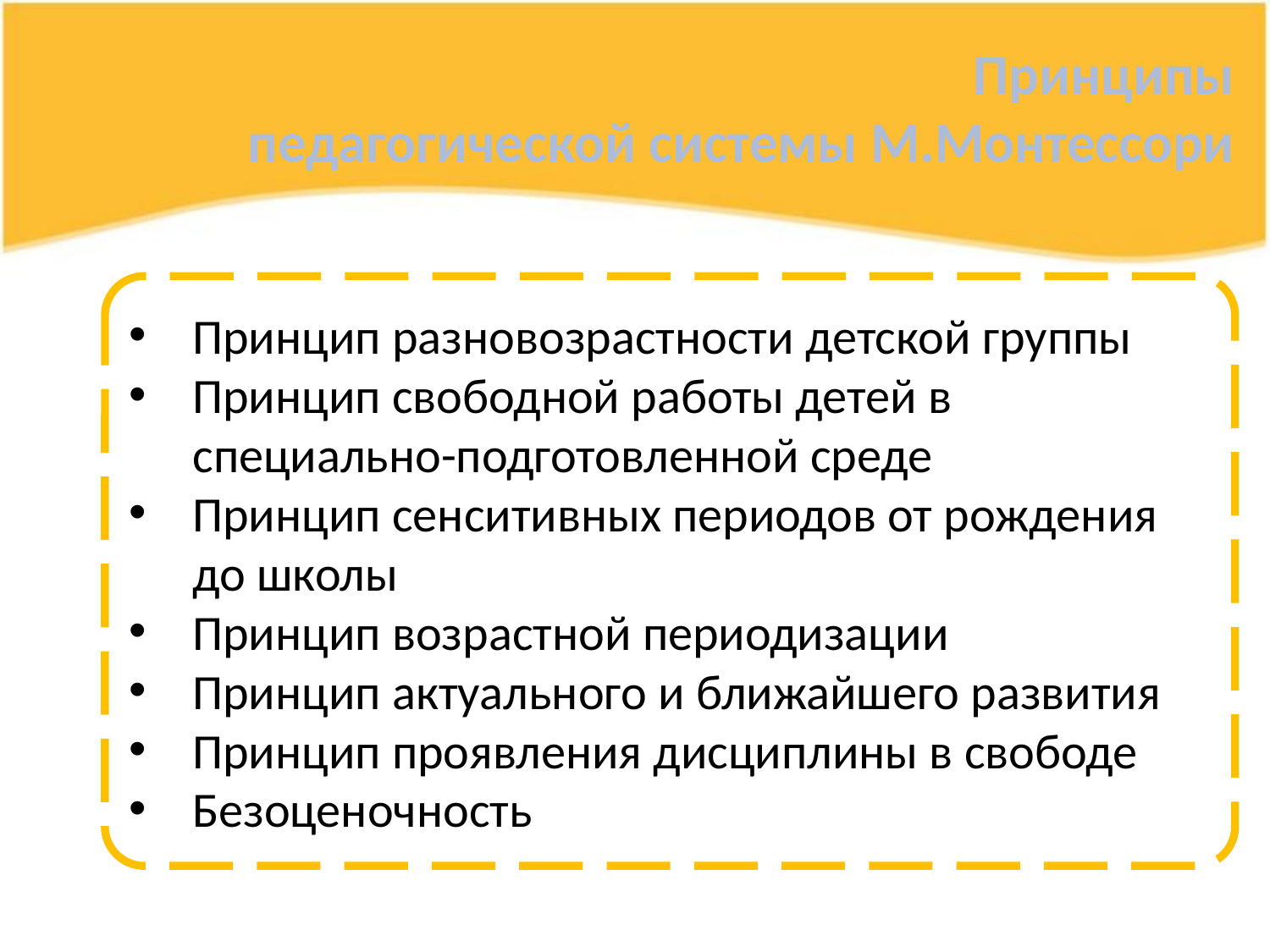

# Принципы педагогической системы М.Монтессори
Принцип разновозрастности детской группы
Принцип свободной работы детей в специально-подготовленной среде
Принцип сенситивных периодов от рождения до школы
Принцип возрастной периодизации
Принцип актуального и ближайшего развития
Принцип проявления дисциплины в свободе
Безоценочность